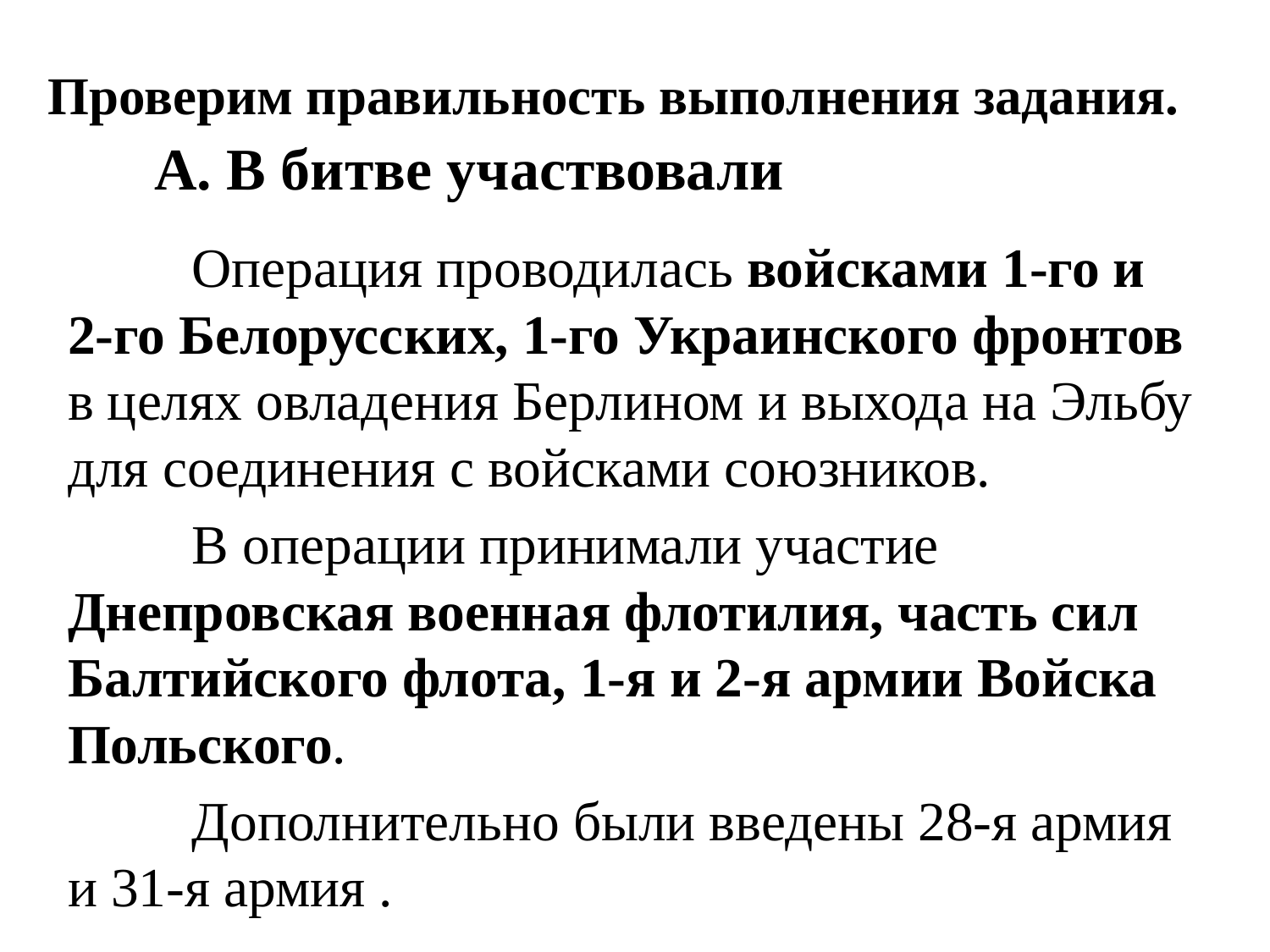

# Проверим правильность выполнения задания. А. В битве участвовали
	Операция проводилась войсками 1-го и 2-го Белорусских, 1-го Украинского фронтов в целях овладения Берлином и выхода на Эльбу для соединения с войсками союзников.
	В операции принимали участие Днепровская военная флотилия, часть сил Балтийского флота, 1-я и 2-я армии Войска Польского.
	Дополнительно были введены 28-я армия  и 31-я армия .